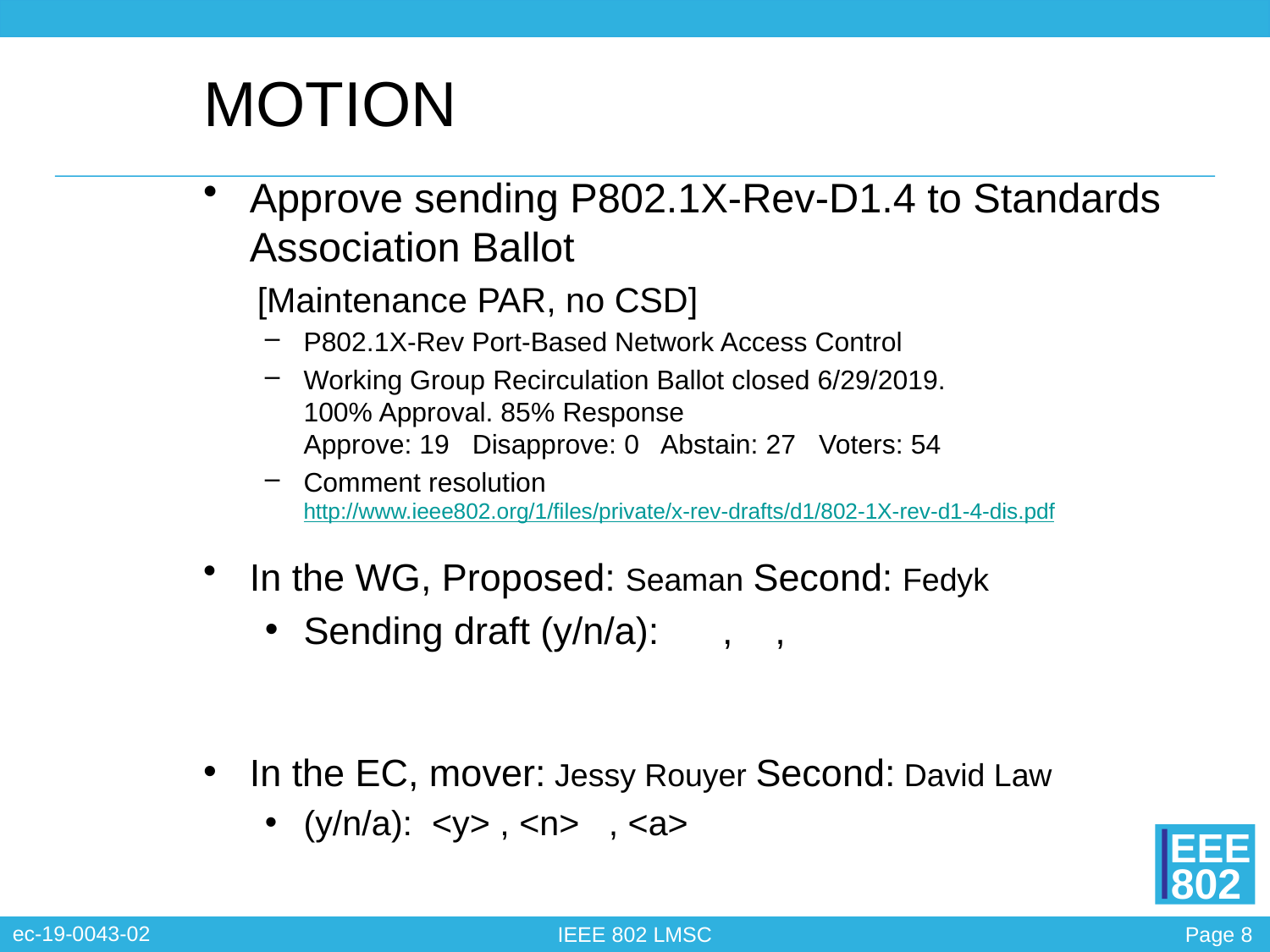

MOTION
Approve sending P802.1X-Rev-D1.4 to Standards Association Ballot
[Maintenance PAR, no CSD]
P802.1X-Rev Port-Based Network Access Control
Working Group Recirculation Ballot closed 6/29/2019.
100% Approval. 85% Response
Approve: 19   Disapprove: 0   Abstain: 27   Voters: 54
Comment resolution http://www.ieee802.org/1/files/private/x-rev-drafts/d1/802-1X-rev-d1-4-dis.pdf
In the WG, Proposed: Seaman Second: Fedyk
Sending draft (y/n/a):      ,    ,

In the EC, mover: Jessy Rouyer Second: David Law
(y/n/a):  <y> , <n>   , <a>